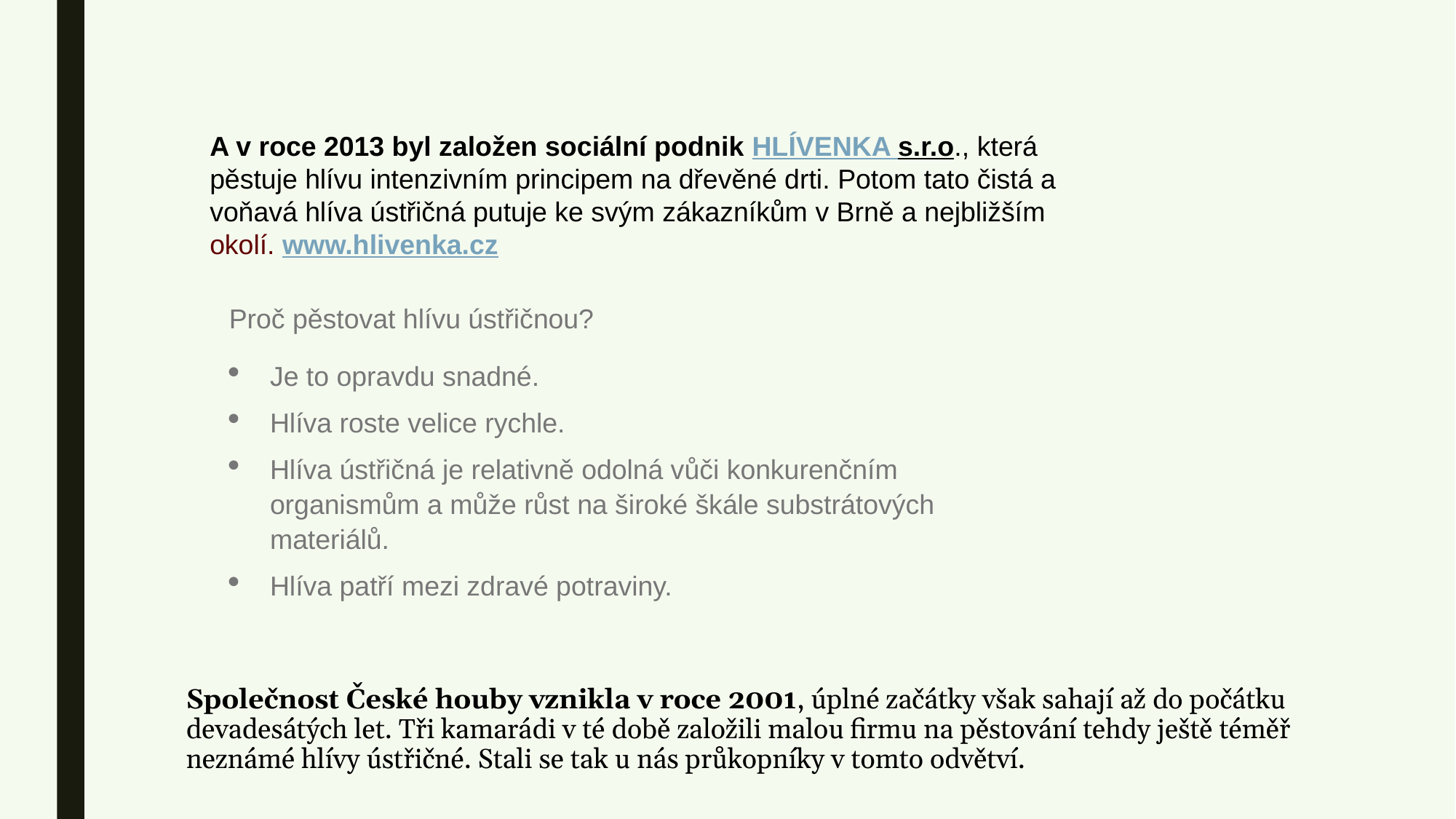

A v roce 2013 byl založen sociální podnik HLÍVENKA s.r.o., která pěstuje hlívu intenzivním principem na dřevěné drti. Potom tato čistá a voňavá hlíva ústřičná putuje ke svým zákazníkům v Brně a nejbližším okolí. www.hlivenka.cz
Proč pěstovat hlívu ústřičnou?
Je to opravdu snadné.
Hlíva roste velice rychle.
Hlíva ústřičná je relativně odolná vůči konkurenčním organismům a může růst na široké škále substrátových materiálů.
Hlíva patří mezi zdravé potraviny.
Společnost České houby vznikla v roce 2001, úplné začátky však sahají až do počátku devadesátých let. Tři kamarádi v té době založili malou firmu na pěstování tehdy ještě téměř neznámé hlívy ústřičné. Stali se tak u nás průkopníky v tomto odvětví.